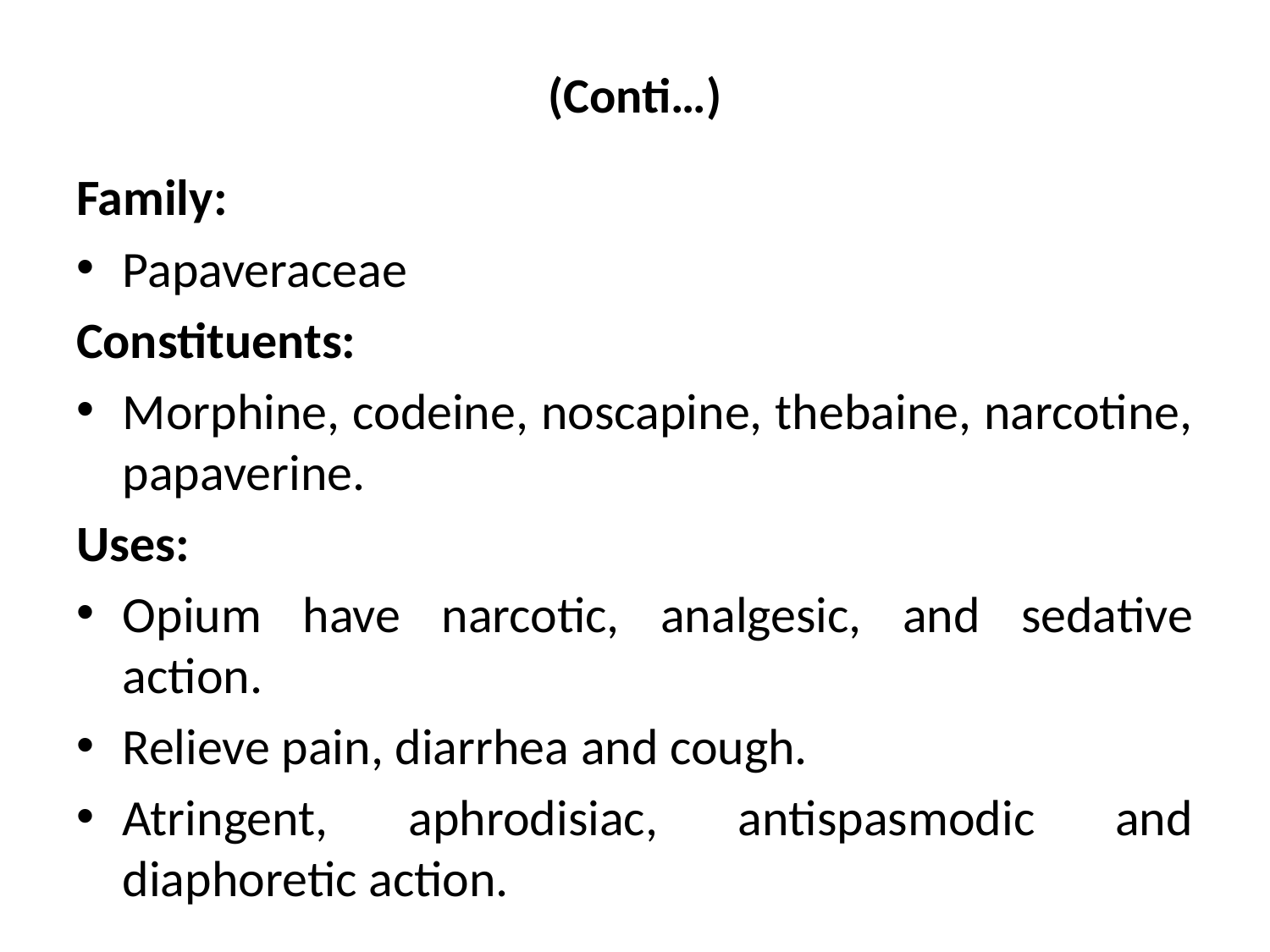

# (Conti…)
Family:
Papaveraceae
Constituents:
Morphine, codeine, noscapine, thebaine, narcotine, papaverine.
Uses:
Opium have narcotic, analgesic, and sedative action.
Relieve pain, diarrhea and cough.
Atringent, aphrodisiac, antispasmodic and diaphoretic action.